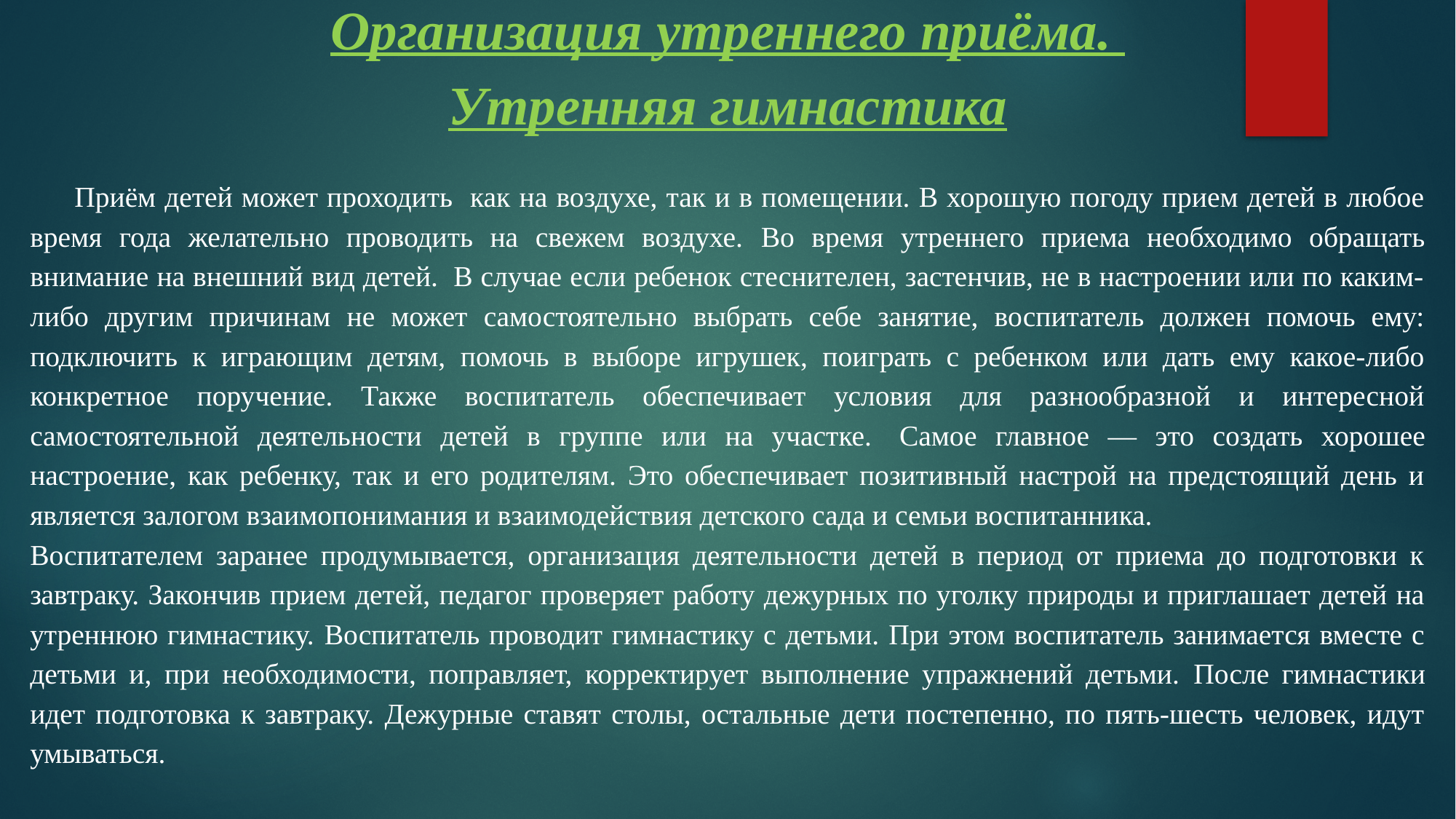

Организация утреннего приёма.
Утренняя гимнастика

     Приём детей может проходить  как на воздухе, так и в помещении. В хорошую погоду прием детей в любое время года желательно проводить на свежем воздухе. Во время утреннего приема необходимо обращать внимание на внешний вид детей.  В случае если ребенок стеснителен, застенчив, не в настроении или по каким-либо другим причинам не может самостоятельно выбрать себе занятие, воспитатель должен помочь ему: подключить к играющим детям, помочь в выборе игрушек, поиграть с ребенком или дать ему какое-либо конкретное поручение. Также воспитатель обеспечивает условия для разнообразной и интересной самостоятельной деятельности детей в группе или на участке.  Самое главное — это создать хорошее настроение, как ребенку, так и его родителям. Это обеспечивает позитивный настрой на предстоящий день и является залогом взаимопонимания и взаимодействия детского сада и семьи воспитанника.
Воспитателем заранее продумывается, организация деятельности детей в период от приема до подготовки к завтраку. Закончив прием детей, педагог проверяет работу дежурных по уголку природы и приглашает детей на утреннюю гимнастику. Воспитатель проводит гимнастику с детьми. При этом воспитатель занимается вместе с детьми и, при необходимости, поправляет, корректирует выполнение упражнений детьми. После гимнастики идет подготовка к завтраку. Дежурные ставят столы, остальные дети постепенно, по пять-шесть человек, идут умываться.